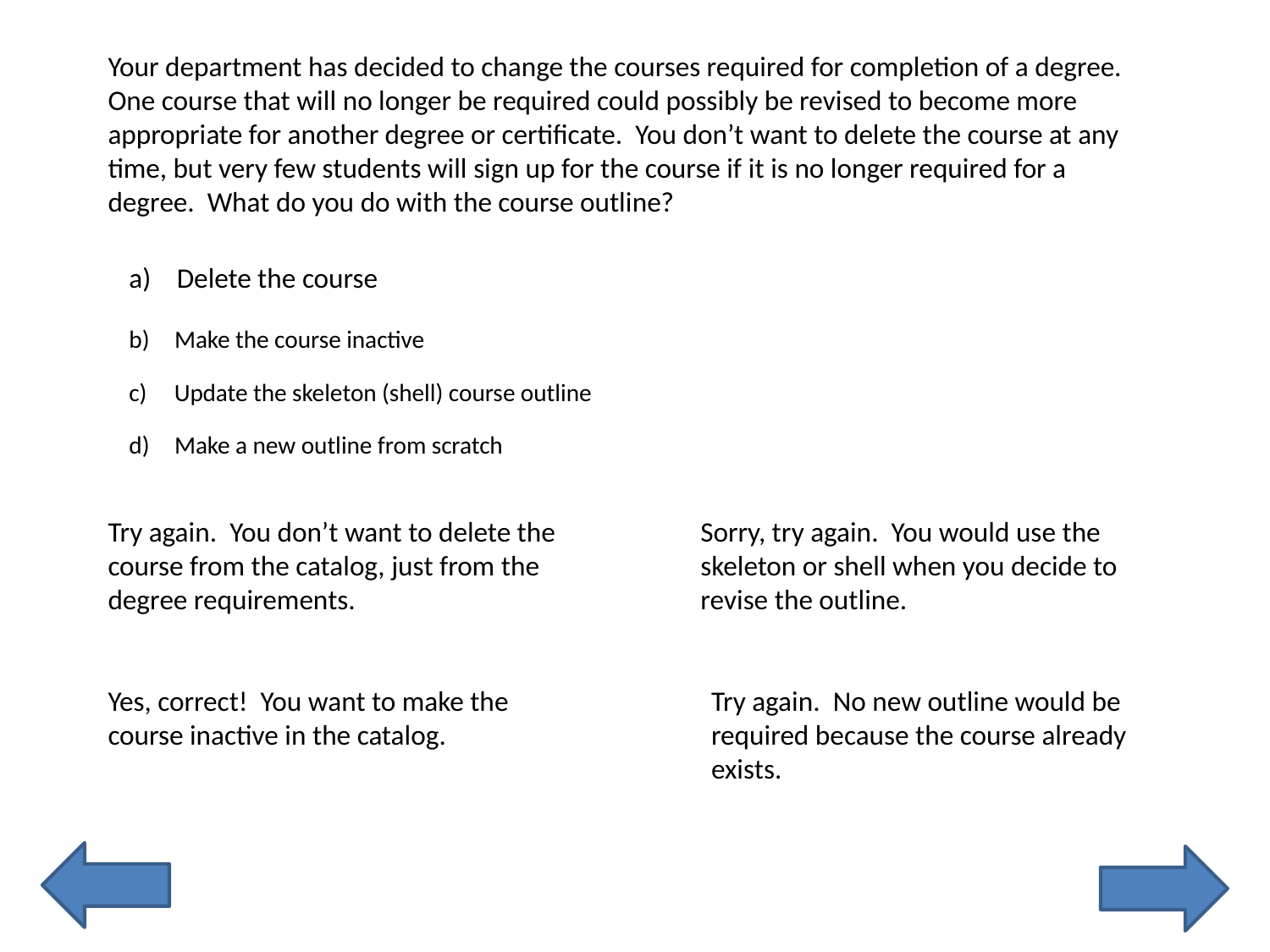

Your department has decided to change the courses required for completion of a degree.  One course that will no longer be required could possibly be revised to become more appropriate for another degree or certificate.  You don’t want to delete the course at any time, but very few students will sign up for the course if it is no longer required for a degree.  What do you do with the course outline?
Delete the course
Make the course inactive
Update the skeleton (shell) course outline
Make a new outline from scratch
Try again.  You don’t want to delete the course from the catalog, just from the degree requirements.
Sorry, try again.  You would use the skeleton or shell when you decide to revise the outline.
Yes, correct!  You want to make the course inactive in the catalog.
Try again.  No new outline would be required because the course already exists.